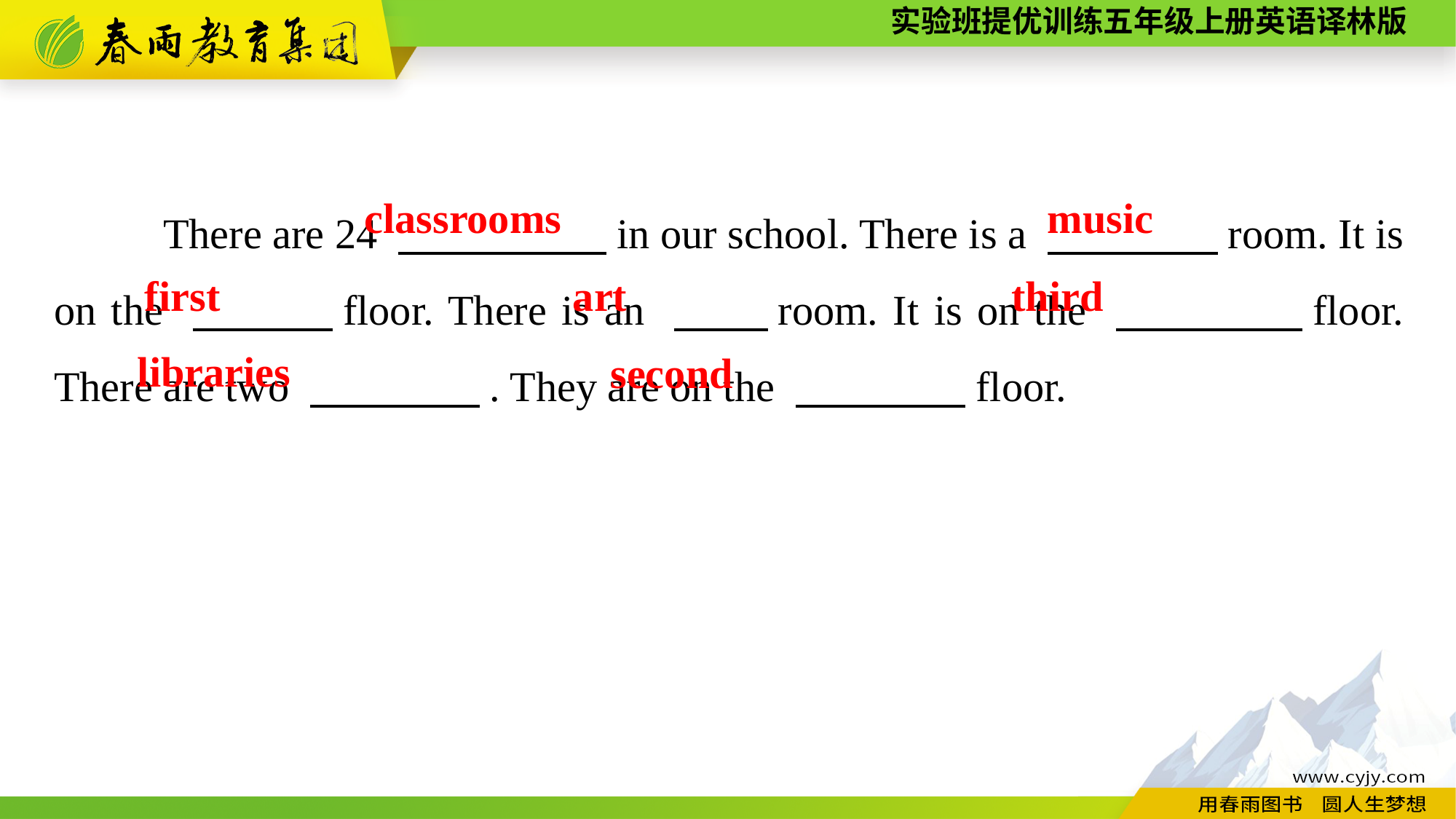

There are 24 　　    　　in our school. There is a 　　　　room. It is on the 　　　floor. There is an 　　room. It is on the 　　　　floor. There are two 　　　　. They are on the 　　　　floor.
classrooms
music
first
art
third
libraries
second